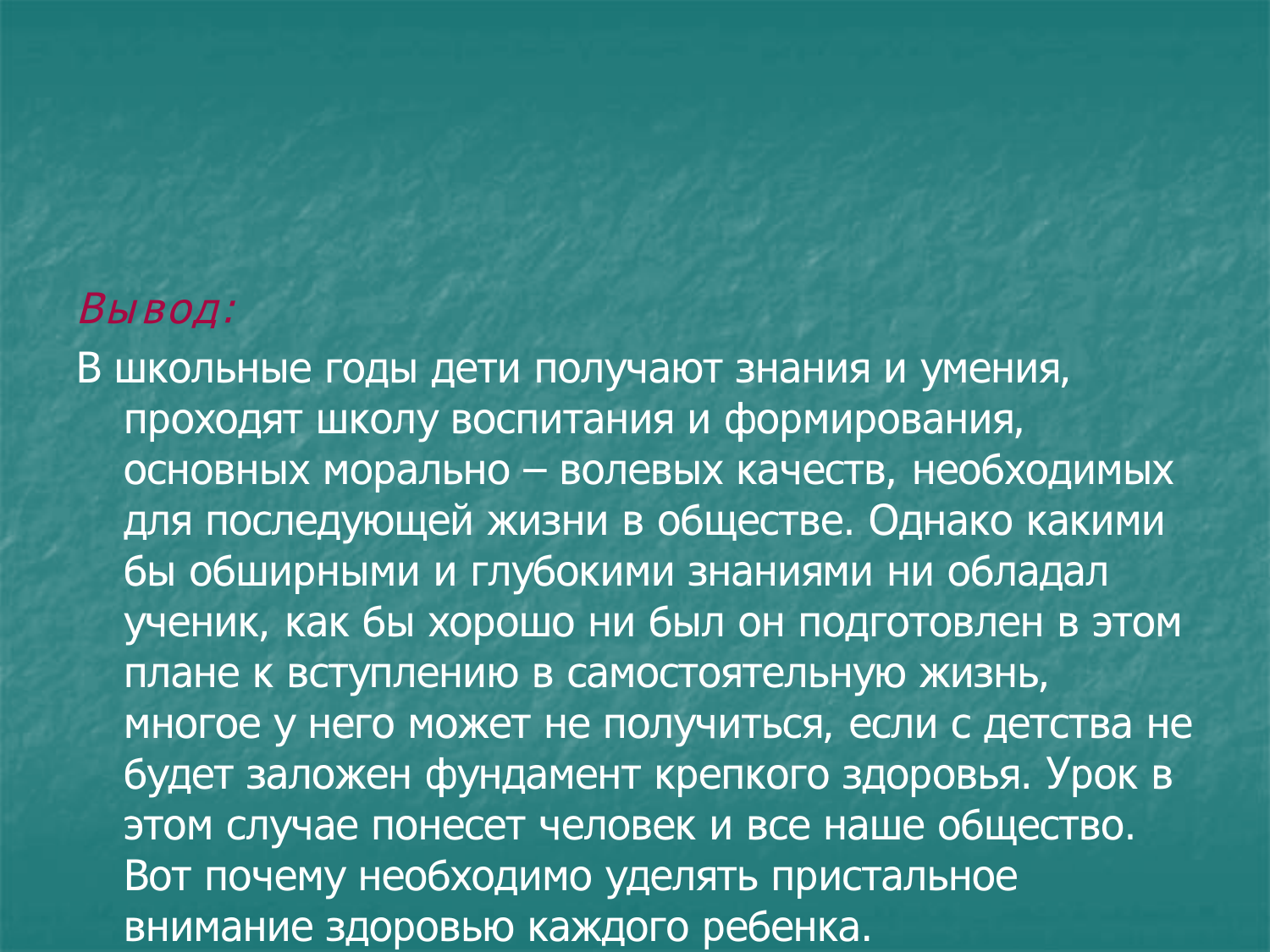

Вывод:
В школьные годы дети получают знания и умения, проходят школу воспитания и формирования, основных морально – волевых качеств, необходимых для последующей жизни в обществе. Однако какими бы обширными и глубокими знаниями ни обладал ученик, как бы хорошо ни был он подготовлен в этом плане к вступлению в самостоятельную жизнь, многое у него может не получиться, если с детства не будет заложен фундамент крепкого здоровья. Урок в этом случае понесет человек и все наше общество.
Вот почему необходимо уделять пристальное внимание здоровью каждого ребенка.
В одном ряду с перспективами экономического, научного, социального развития ставятся и вопросы дальнейшего развития физической культуры и спорта, более широкого внедрения их в быт людей.